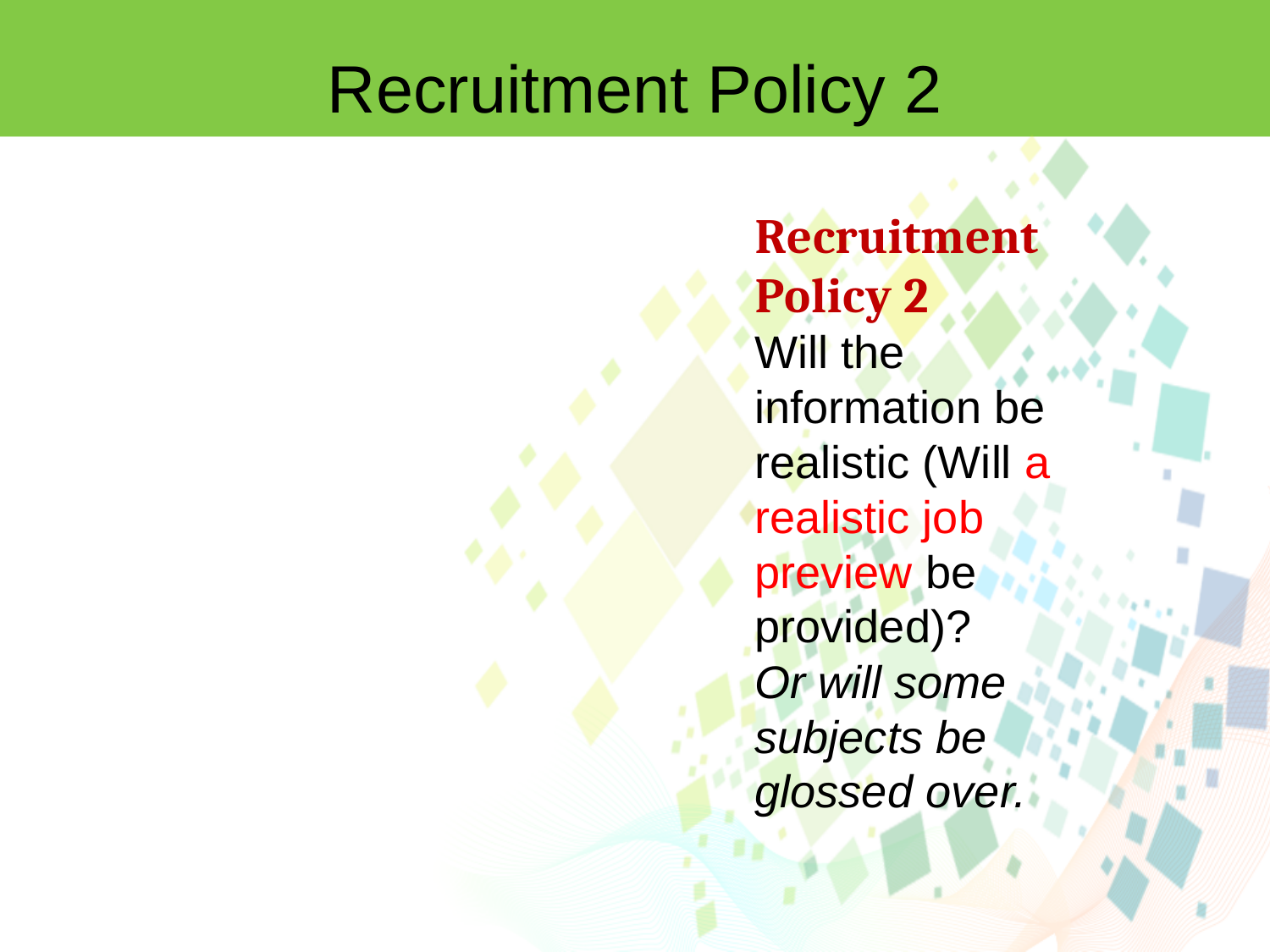

Recruitment Policy 2
Recruitment Policy 2
Will the information be realistic (Will a realistic job preview be provided)?
Or will some subjects be glossed over.